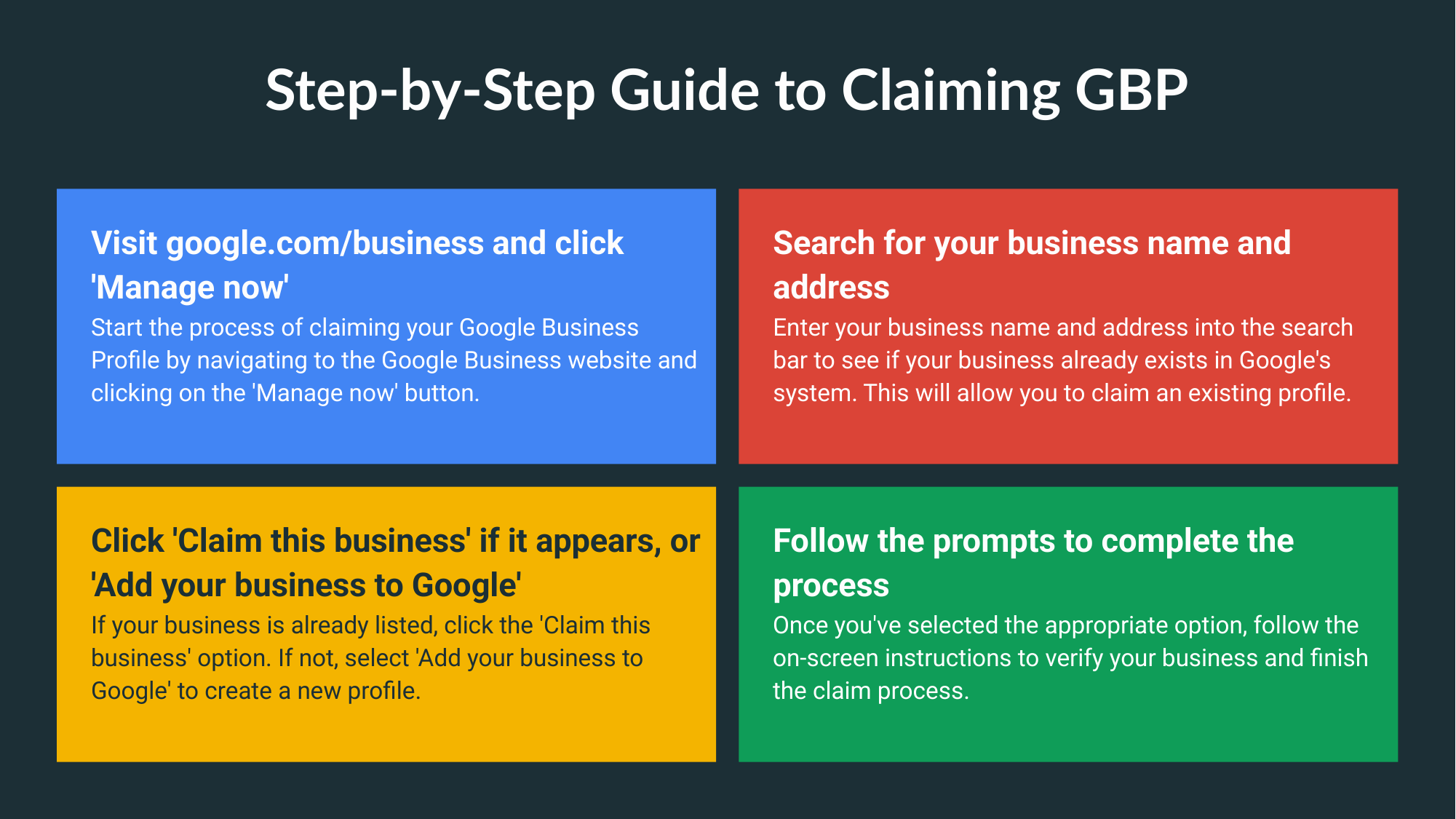

Step-by-Step Guide to Claiming GBP

Search for your business name and address
Visit google.com/business and click 'Manage now'
Start the process of claiming your Google Business Profile by navigating to the Google Business website and clicking on the 'Manage now' button.
Enter your business name and address into the search bar to see if your business already exists in Google's system. This will allow you to claim an existing profile.

Follow the prompts to complete the process
Click 'Claim this business' if it appears, or 'Add your business to Google'
If your business is already listed, click the 'Claim this business' option. If not, select 'Add your business to Google' to create a new profile.
Once you've selected the appropriate option, follow the on-screen instructions to verify your business and finish the claim process.